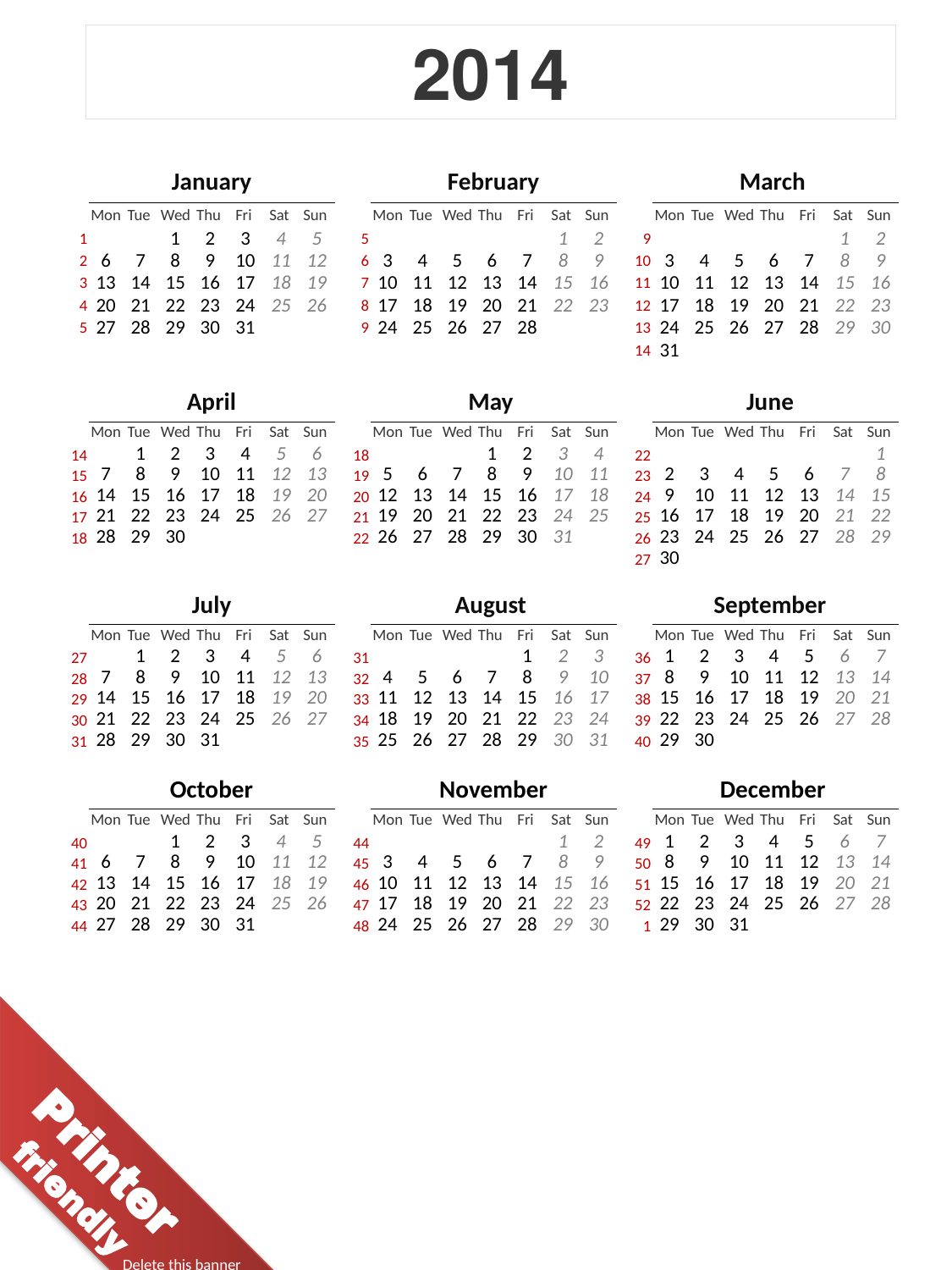

# 2014
|  | January |  |  |  |  |  |  |  | February |  |  |  |  |  |  |  | March |  |  |  |  |  |  |
| --- | --- | --- | --- | --- | --- | --- | --- | --- | --- | --- | --- | --- | --- | --- | --- | --- | --- | --- | --- | --- | --- | --- | --- |
|  | Mon | Tue | Wed | Thu | Fri | Sat | Sun |  | Mon | Tue | Wed | Thu | Fri | Sat | Sun |  | Mon | Tue | Wed | Thu | Fri | Sat | Sun |
| 1 |  |  | 1 | 2 | 3 | 4 | 5 | 5 |  |  |  |  |  | 1 | 2 | 9 |  |  |  |  |  | 1 | 2 |
| 2 | 6 | 7 | 8 | 9 | 10 | 11 | 12 | 6 | 3 | 4 | 5 | 6 | 7 | 8 | 9 | 10 | 3 | 4 | 5 | 6 | 7 | 8 | 9 |
| 3 | 13 | 14 | 15 | 16 | 17 | 18 | 19 | 7 | 10 | 11 | 12 | 13 | 14 | 15 | 16 | 11 | 10 | 11 | 12 | 13 | 14 | 15 | 16 |
| 4 | 20 | 21 | 22 | 23 | 24 | 25 | 26 | 8 | 17 | 18 | 19 | 20 | 21 | 22 | 23 | 12 | 17 | 18 | 19 | 20 | 21 | 22 | 23 |
| 5 | 27 | 28 | 29 | 30 | 31 |  |  | 9 | 24 | 25 | 26 | 27 | 28 |  |  | 13 | 24 | 25 | 26 | 27 | 28 | 29 | 30 |
|  |  |  |  |  |  |  |  |  |  |  |  |  |  |  |  | 14 | 31 |  |  |  |  |  |  |
|  |  |  |  |  |  |  |  |  |  |  |  |  |  |  |  |  |  |  |  |  |  |  |  |
|  | April |  |  |  |  |  |  |  | May |  |  |  |  |  |  |  | June |  |  |  |  |  |  |
|  | Mon | Tue | Wed | Thu | Fri | Sat | Sun |  | Mon | Tue | Wed | Thu | Fri | Sat | Sun |  | Mon | Tue | Wed | Thu | Fri | Sat | Sun |
| 14 |  | 1 | 2 | 3 | 4 | 5 | 6 | 18 |  |  |  | 1 | 2 | 3 | 4 | 22 |  |  |  |  |  |  | 1 |
| 15 | 7 | 8 | 9 | 10 | 11 | 12 | 13 | 19 | 5 | 6 | 7 | 8 | 9 | 10 | 11 | 23 | 2 | 3 | 4 | 5 | 6 | 7 | 8 |
| 16 | 14 | 15 | 16 | 17 | 18 | 19 | 20 | 20 | 12 | 13 | 14 | 15 | 16 | 17 | 18 | 24 | 9 | 10 | 11 | 12 | 13 | 14 | 15 |
| 17 | 21 | 22 | 23 | 24 | 25 | 26 | 27 | 21 | 19 | 20 | 21 | 22 | 23 | 24 | 25 | 25 | 16 | 17 | 18 | 19 | 20 | 21 | 22 |
| 18 | 28 | 29 | 30 |  |  |  |  | 22 | 26 | 27 | 28 | 29 | 30 | 31 |  | 26 | 23 | 24 | 25 | 26 | 27 | 28 | 29 |
|  |  |  |  |  |  |  |  |  |  |  |  |  |  |  |  | 27 | 30 |  |  |  |  |  |  |
|  |  |  |  |  |  |  |  |  |  |  |  |  |  |  |  |  |  |  |  |  |  |  |  |
|  | July |  |  |  |  |  |  |  | August |  |  |  |  |  |  |  | September |  |  |  |  |  |  |
|  | Mon | Tue | Wed | Thu | Fri | Sat | Sun |  | Mon | Tue | Wed | Thu | Fri | Sat | Sun |  | Mon | Tue | Wed | Thu | Fri | Sat | Sun |
| 27 |  | 1 | 2 | 3 | 4 | 5 | 6 | 31 |  |  |  |  | 1 | 2 | 3 | 36 | 1 | 2 | 3 | 4 | 5 | 6 | 7 |
| 28 | 7 | 8 | 9 | 10 | 11 | 12 | 13 | 32 | 4 | 5 | 6 | 7 | 8 | 9 | 10 | 37 | 8 | 9 | 10 | 11 | 12 | 13 | 14 |
| 29 | 14 | 15 | 16 | 17 | 18 | 19 | 20 | 33 | 11 | 12 | 13 | 14 | 15 | 16 | 17 | 38 | 15 | 16 | 17 | 18 | 19 | 20 | 21 |
| 30 | 21 | 22 | 23 | 24 | 25 | 26 | 27 | 34 | 18 | 19 | 20 | 21 | 22 | 23 | 24 | 39 | 22 | 23 | 24 | 25 | 26 | 27 | 28 |
| 31 | 28 | 29 | 30 | 31 |  |  |  | 35 | 25 | 26 | 27 | 28 | 29 | 30 | 31 | 40 | 29 | 30 |  |  |  |  |  |
|  |  |  |  |  |  |  |  |  |  |  |  |  |  |  |  |  |  |  |  |  |  |  |  |
|  | October |  |  |  |  |  |  |  | November |  |  |  |  |  |  |  | December |  |  |  |  |  |  |
|  | Mon | Tue | Wed | Thu | Fri | Sat | Sun |  | Mon | Tue | Wed | Thu | Fri | Sat | Sun |  | Mon | Tue | Wed | Thu | Fri | Sat | Sun |
| 40 |  |  | 1 | 2 | 3 | 4 | 5 | 44 |  |  |  |  |  | 1 | 2 | 49 | 1 | 2 | 3 | 4 | 5 | 6 | 7 |
| 41 | 6 | 7 | 8 | 9 | 10 | 11 | 12 | 45 | 3 | 4 | 5 | 6 | 7 | 8 | 9 | 50 | 8 | 9 | 10 | 11 | 12 | 13 | 14 |
| 42 | 13 | 14 | 15 | 16 | 17 | 18 | 19 | 46 | 10 | 11 | 12 | 13 | 14 | 15 | 16 | 51 | 15 | 16 | 17 | 18 | 19 | 20 | 21 |
| 43 | 20 | 21 | 22 | 23 | 24 | 25 | 26 | 47 | 17 | 18 | 19 | 20 | 21 | 22 | 23 | 52 | 22 | 23 | 24 | 25 | 26 | 27 | 28 |
| 44 | 27 | 28 | 29 | 30 | 31 |  |  | 48 | 24 | 25 | 26 | 27 | 28 | 29 | 30 | 1 | 29 | 30 | 31 |  |  |  |  |

Printer
friendly
Delete this banner